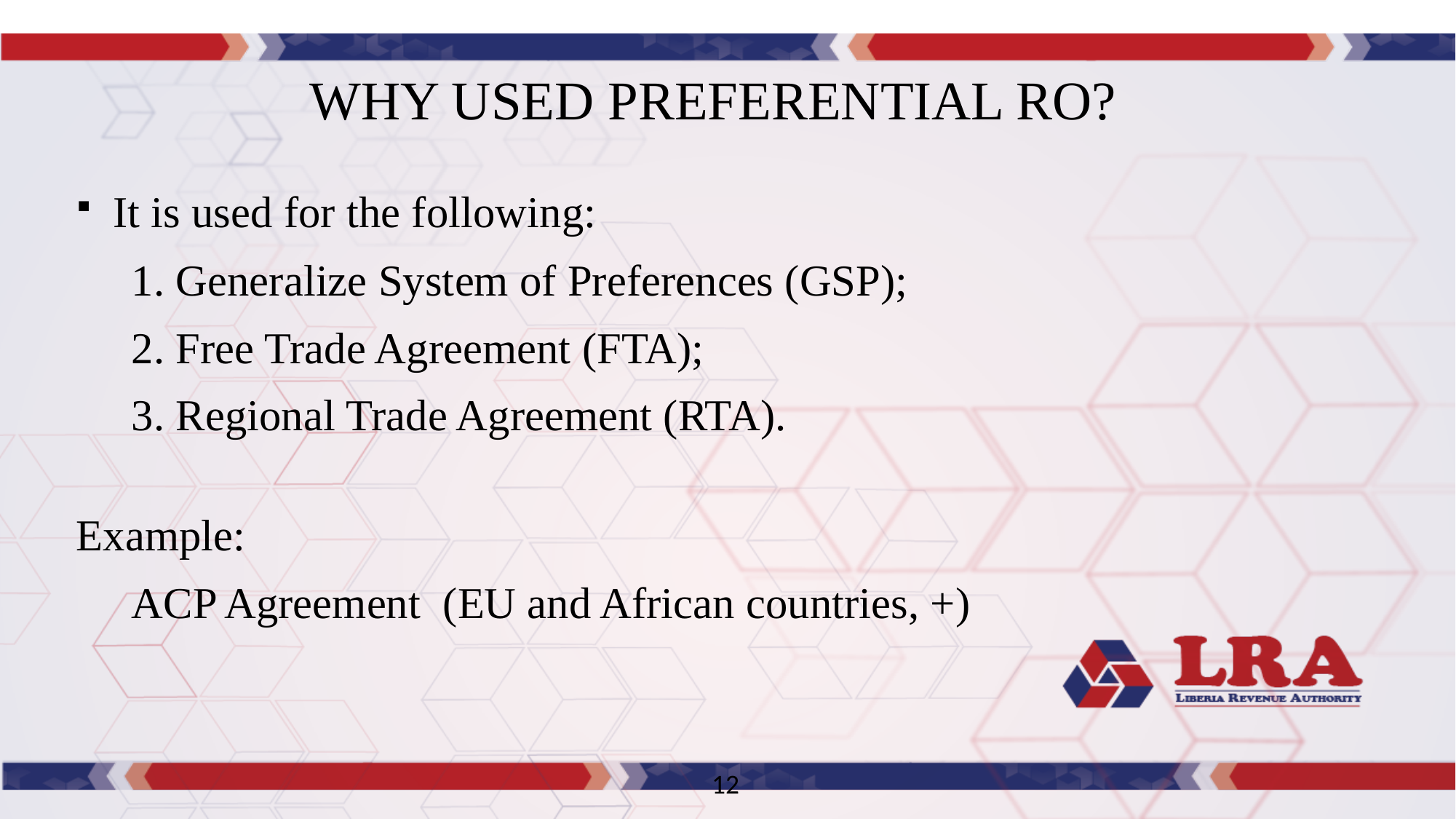

# WHY USED PREFERENTIAL RO?
 It is used for the following:
     1. Generalize System of Preferences (GSP);
     2. Free Trade Agreement (FTA);
     3. Regional Trade Agreement (RTA).

Example:
     ACP Agreement  (EU and African countries, +)

12